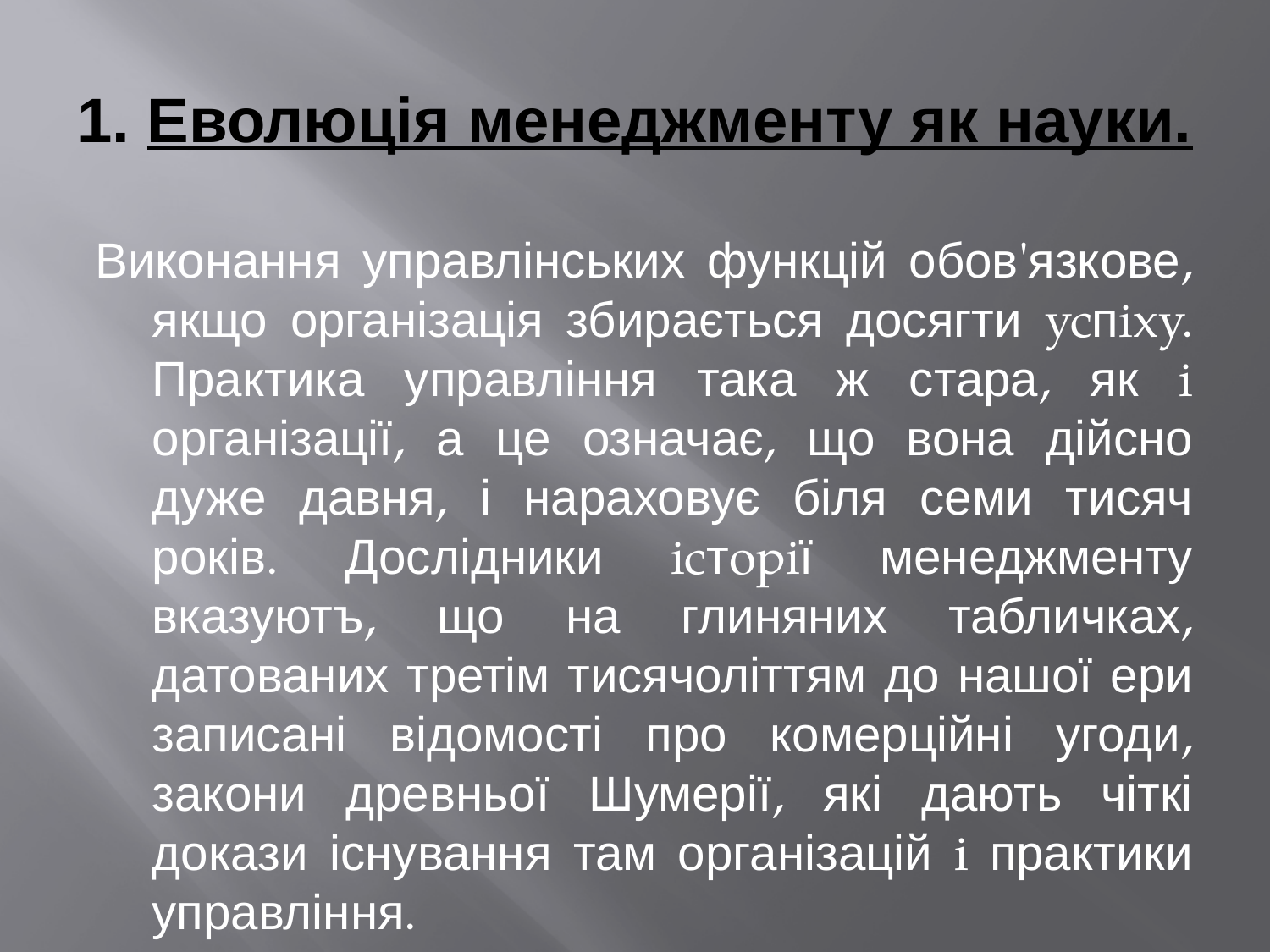

# 1. Еволюція менеджменту як науки.
Виконання управлінських функцій обов'язкове, якщо організація збирається досягти ycпixy. Практика управління така ж стара, як i організації, а це означає, що вона дійсно дуже давня, і нараховує біля семи тисяч років. Дослідники icтopiї менеджменту вказуютъ, що на глиняних табличках, датованих третім тисячоліттям до нашої ери записані відомості про комерційні угоди, закони древньої Шумерії, які дають чіткі докази існування там організацій i практики управління.